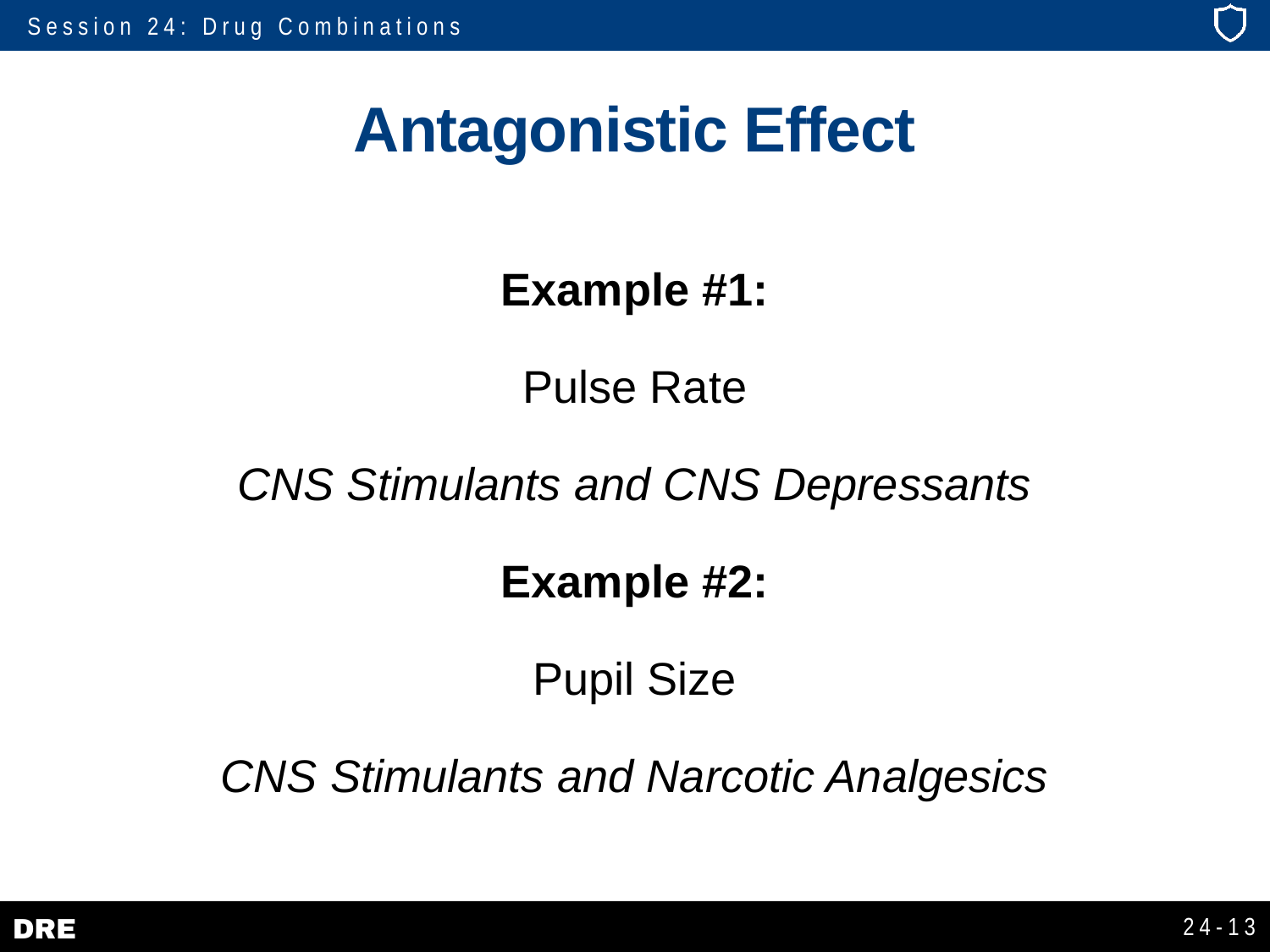

# Antagonistic Effect
Example #1:
Pulse Rate
CNS Stimulants and CNS Depressants
Example #2:
Pupil Size
CNS Stimulants and Narcotic Analgesics
24-13